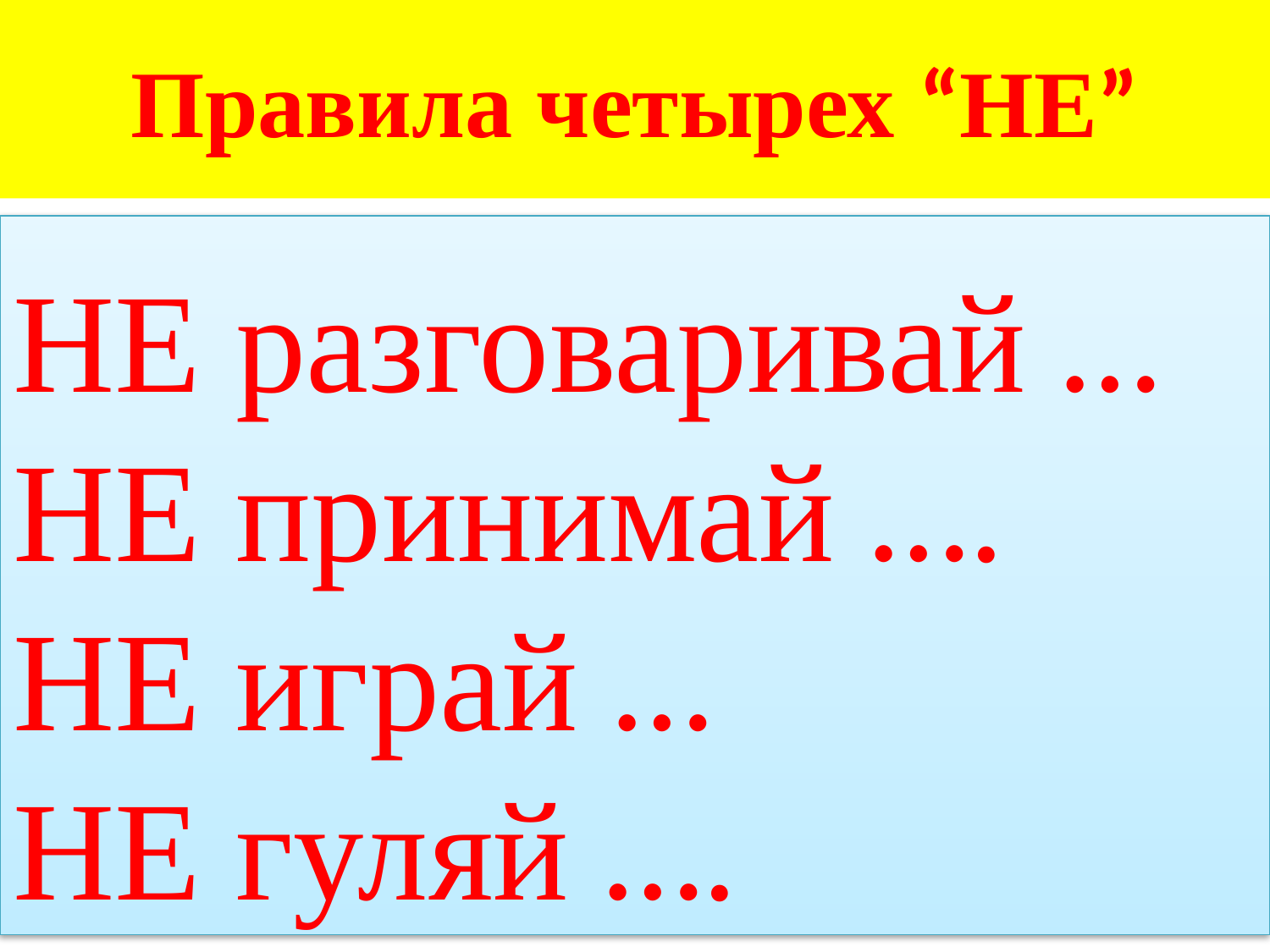

# Правила четырех “НЕ”

НЕ разговаривай …
НЕ принимай ….
НЕ играй …
НЕ гуляй ….